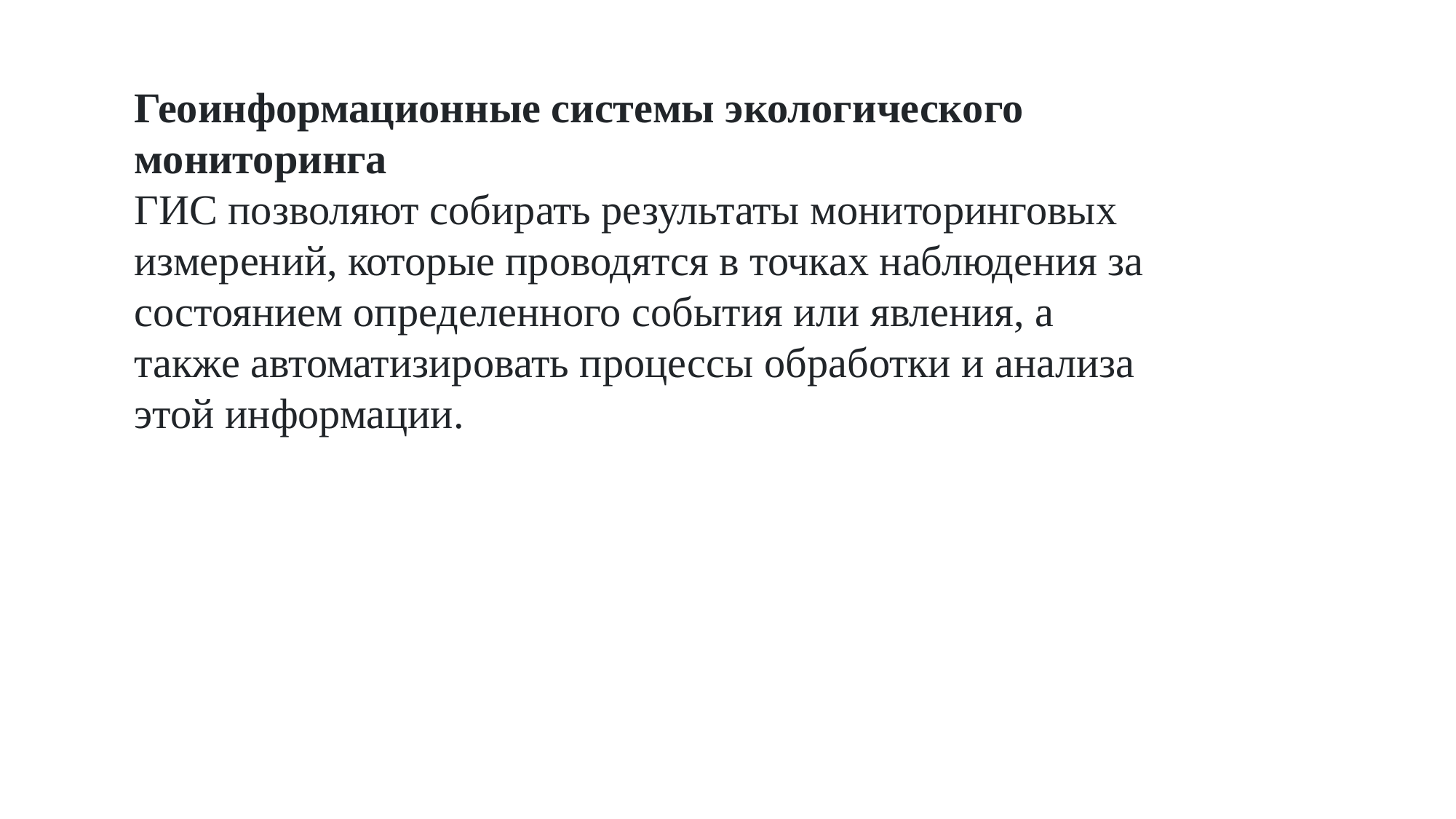

Геоинформационные системы экологического мониторинга
ГИС позволяют собирать результаты мониторинговых измерений, которые проводятся в точках наблюдения за состоянием определенного события или явления, а также автоматизировать процессы обработки и анализа этой информации.